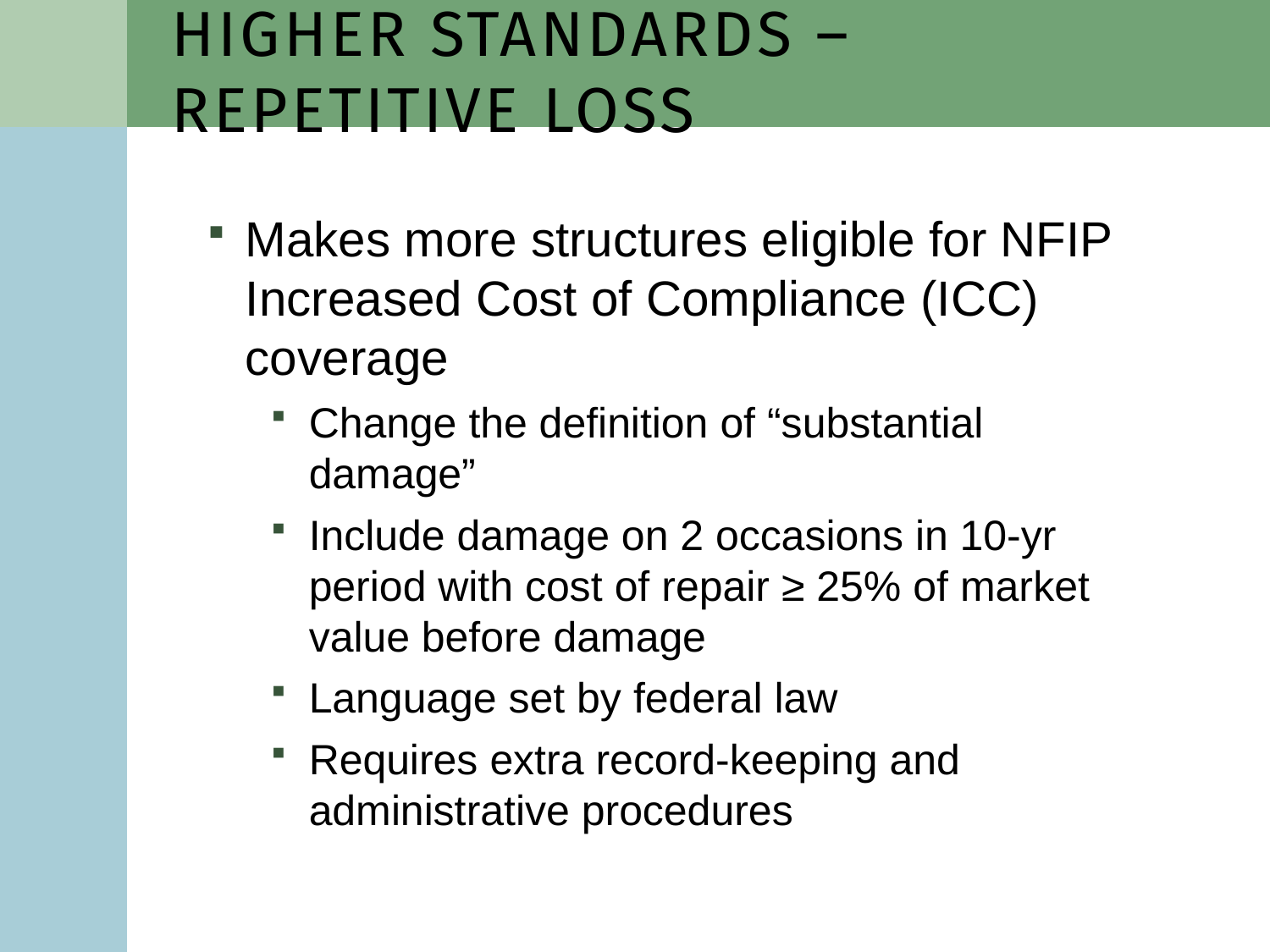

# Higher Standards – repetitive loss
Makes more structures eligible for NFIP Increased Cost of Compliance (ICC) coverage
Change the definition of “substantial damage”
Include damage on 2 occasions in 10-yr period with cost of repair ≥ 25% of market value before damage
Language set by federal law
Requires extra record-keeping and administrative procedures